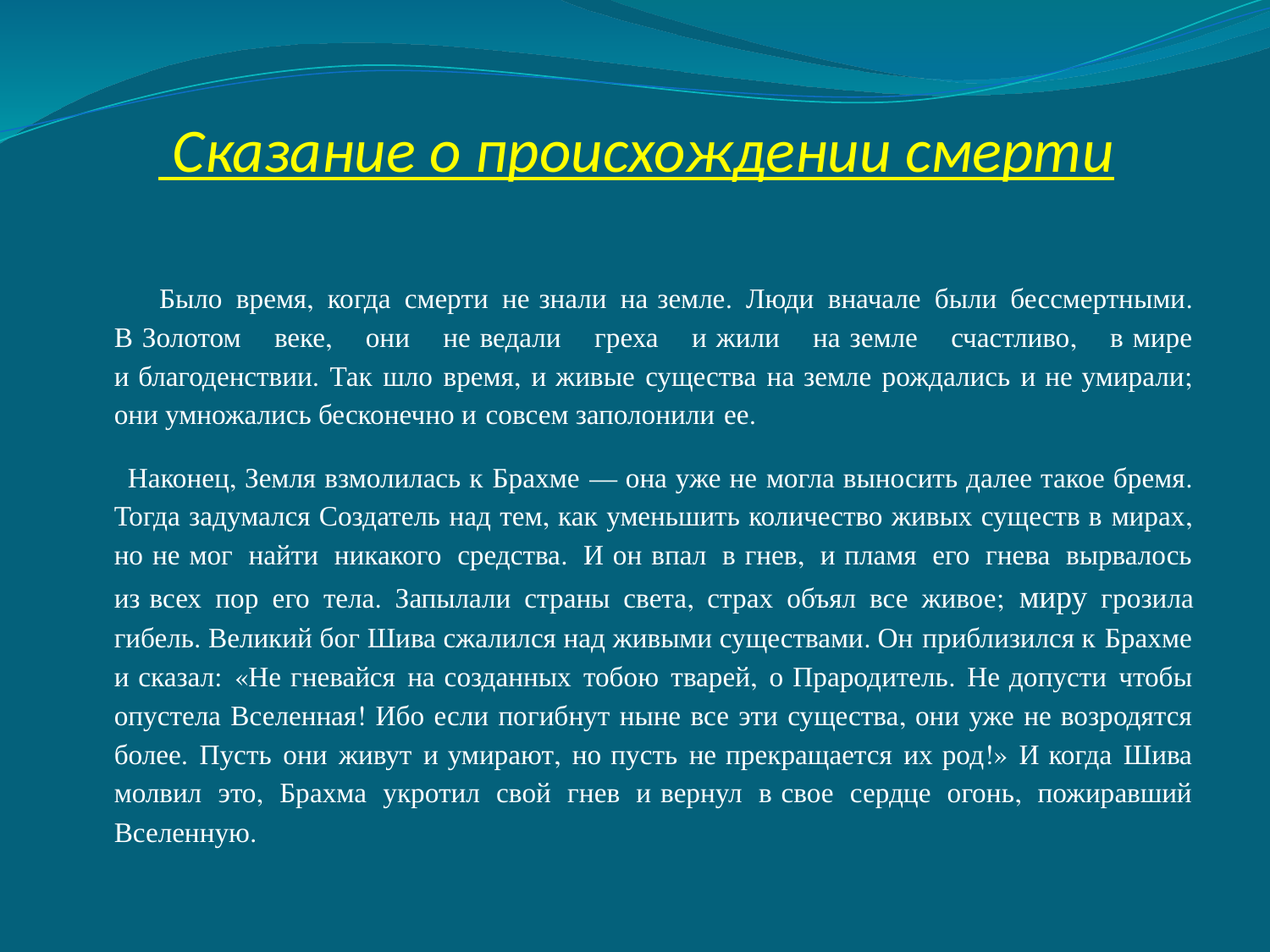

# Сказание о происхождении смерти
      Было время, когда смерти не знали на земле. Люди вначале были бессмертными. В Золотом веке, они не ведали греха и жили на земле счастливо, в мире и благоденствии. Так шло время, и живые существа на земле рождались и не умирали; они умножались бесконечно и совсем заполонили ее.
      Наконец, Земля взмолилась к Брахме — она уже не могла выносить далее такое бремя. Тогда задумался Создатель над тем, как уменьшить количество живых существ в мирах, но не мог найти никакого средства. И он впал в гнев, и пламя его гнева вырвалось из всех пор его тела. Запылали страны света, страх объял все живое; миру грозила гибель. Великий бог Шива сжалился над живыми существами. Он приблизился к Брахме и сказал: «Не гневайся на созданных тобою тварей, о Прародитель. Не допусти чтобы опустела Вселенная! Ибо если погибнут ныне все эти существа, они уже не возродятся более. Пусть они живут и умирают, но пусть не прекращается их род!» И когда Шива молвил это, Брахма укротил свой гнев и вернул в свое сердце огонь, пожиравший Вселенную.